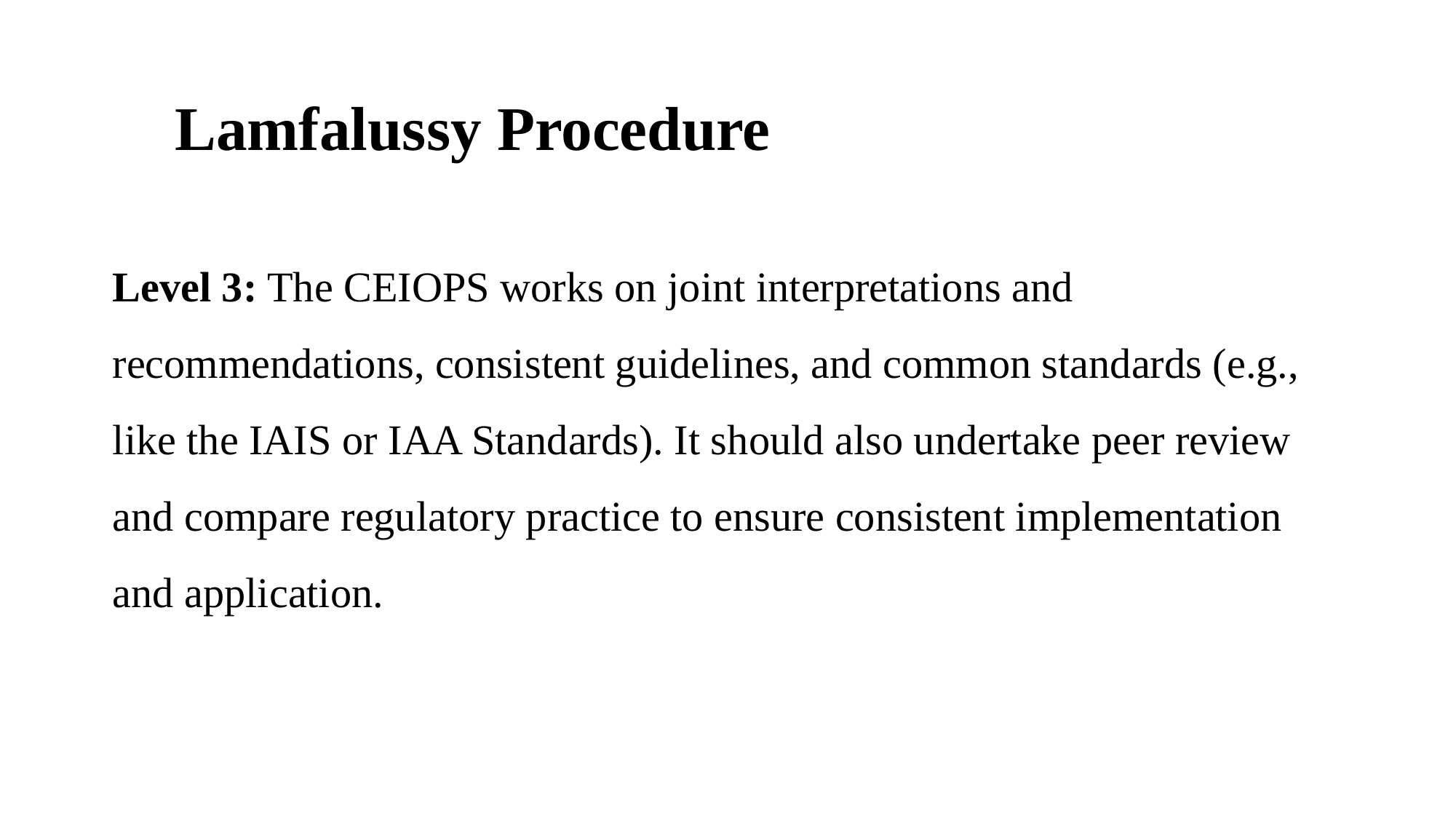

# Lamfalussy Procedure
Level 3: The CEIOPS works on joint interpretations and recommendations, consistent guidelines, and common standards (e.g., like the IAIS or IAA Standards). It should also undertake peer review and compare regulatory practice to ensure consistent implementation and application.